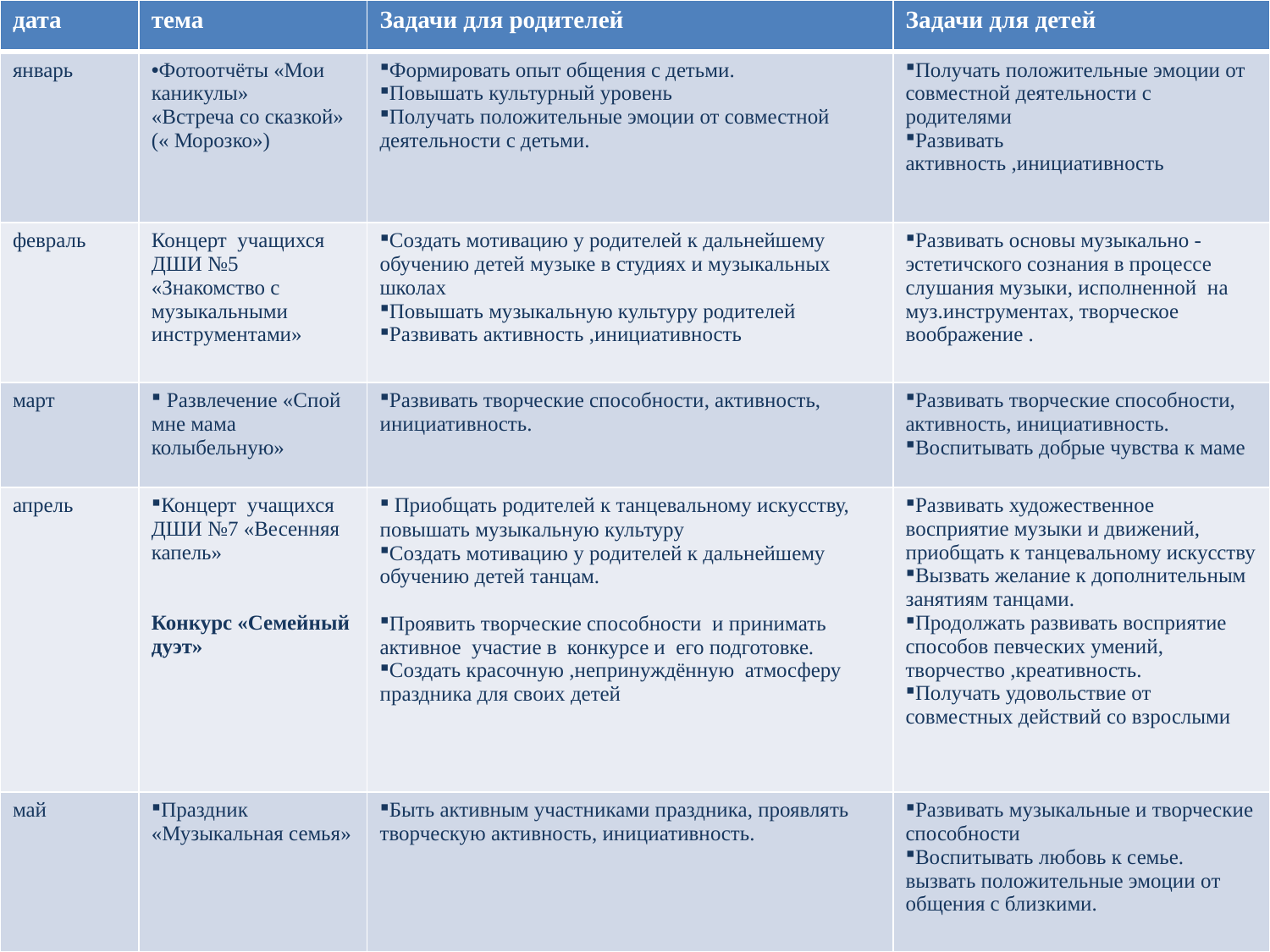

| дата | тема | Задачи для родителей | Задачи для детей |
| --- | --- | --- | --- |
| январь | Фотоотчёты «Мои каникулы» «Встреча со сказкой» (« Морозко») | Формировать опыт общения с детьми. Повышать культурный уровень Получать положительные эмоции от совместной деятельности с детьми. | Получать положительные эмоции от совместной деятельности с родителями Развивать активность ,инициативность |
| февраль | Концерт учащихся ДШИ №5 «Знакомство с музыкальными инструментами» | Создать мотивацию у родителей к дальнейшему обучению детей музыке в студиях и музыкальных школах Повышать музыкальную культуру родителей Развивать активность ,инициативность | Развивать основы музыкально -эстетичского сознания в процессе слушания музыки, исполненной на муз.инструментах, творческое воображение . |
| март | Развлечение «Спой мне мама колыбельную» | Развивать творческие способности, активность, инициативность. | Развивать творческие способности, активность, инициативность. Воспитывать добрые чувства к маме |
| апрель | Концерт учащихся ДШИ №7 «Весенняя капель» Конкурс «Семейный дуэт» | Приобщать родителей к танцевальному искусству, повышать музыкальную культуру Создать мотивацию у родителей к дальнейшему обучению детей танцам. Проявить творческие способности и принимать активное участие в конкурсе и его подготовке. Создать красочную ,непринуждённую атмосферу праздника для своих детей | Развивать художественное восприятие музыки и движений, приобщать к танцевальному искусству Вызвать желание к дополнительным занятиям танцами. Продолжать развивать восприятие способов певческих умений, творчество ,креативность. Получать удовольствие от совместных действий со взрослыми |
| май | Праздник «Музыкальная семья» | Быть активным участниками праздника, проявлять творческую активность, инициативность. | Развивать музыкальные и творческие способности Воспитывать любовь к семье. вызвать положительные эмоции от общения с близкими. |